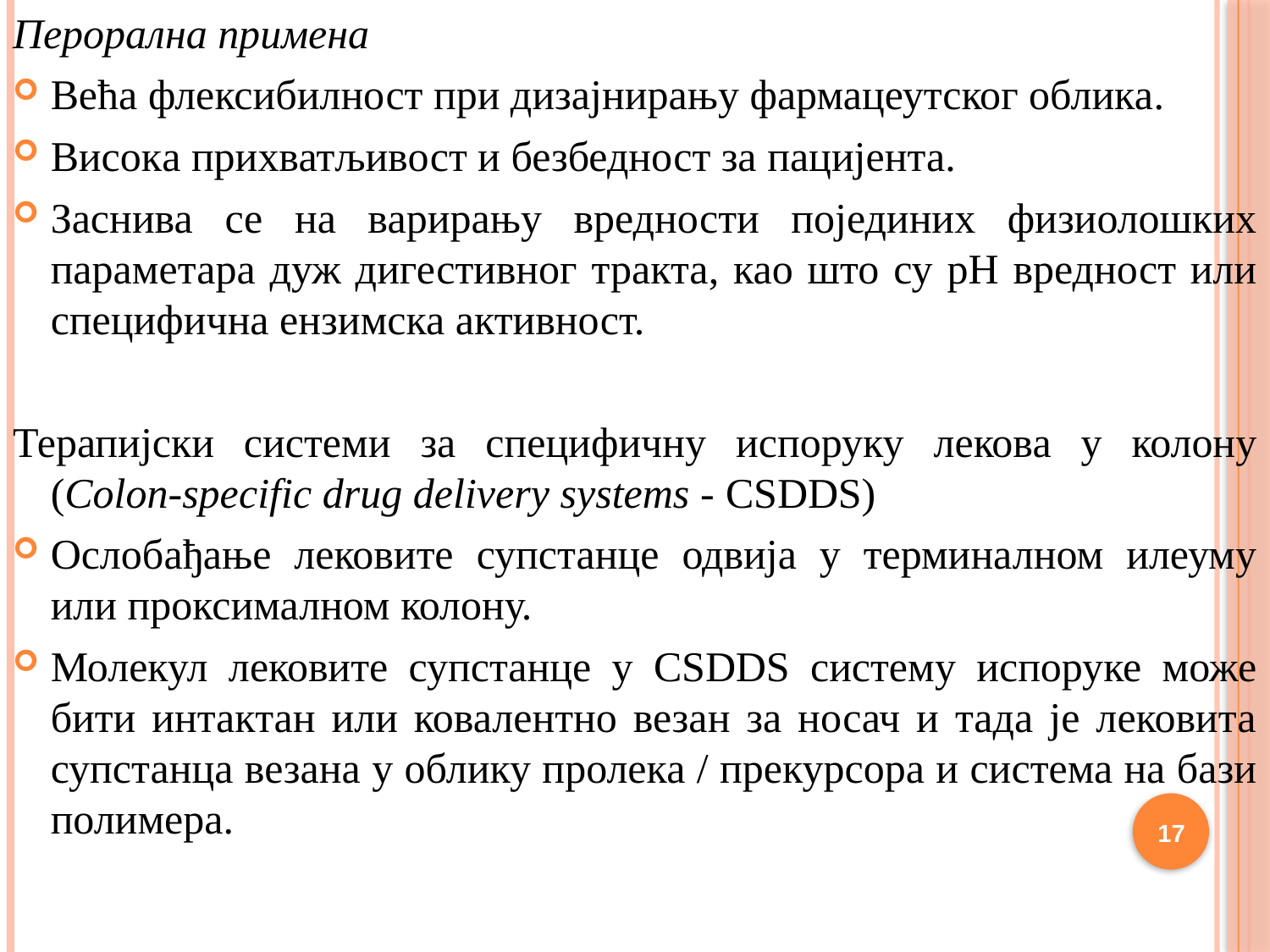

Перорална примена
Већа флексибилност при дизајнирању фармацеутског облика.
Висока прихватљивост и безбедност за пацијента.
Заснива се на варирању вредности појединих физиолошких параметара дуж дигестивног тракта, као што су pH вредност или специфична ензимска активност.

Терапијски системи за специфичну испоруку лекова у колону (Colon-specific drug delivery systems - CSDDS)
Ослобађање лековите супстанце одвија у терминалном илеуму или проксималном колону.
Молекул лековите супстанце у CSDDS систему испоруке може бити интактан или ковалентно везан за носач и тада је лековита супстанца везана у облику пролека / прекурсора и система на бази полимера.

17